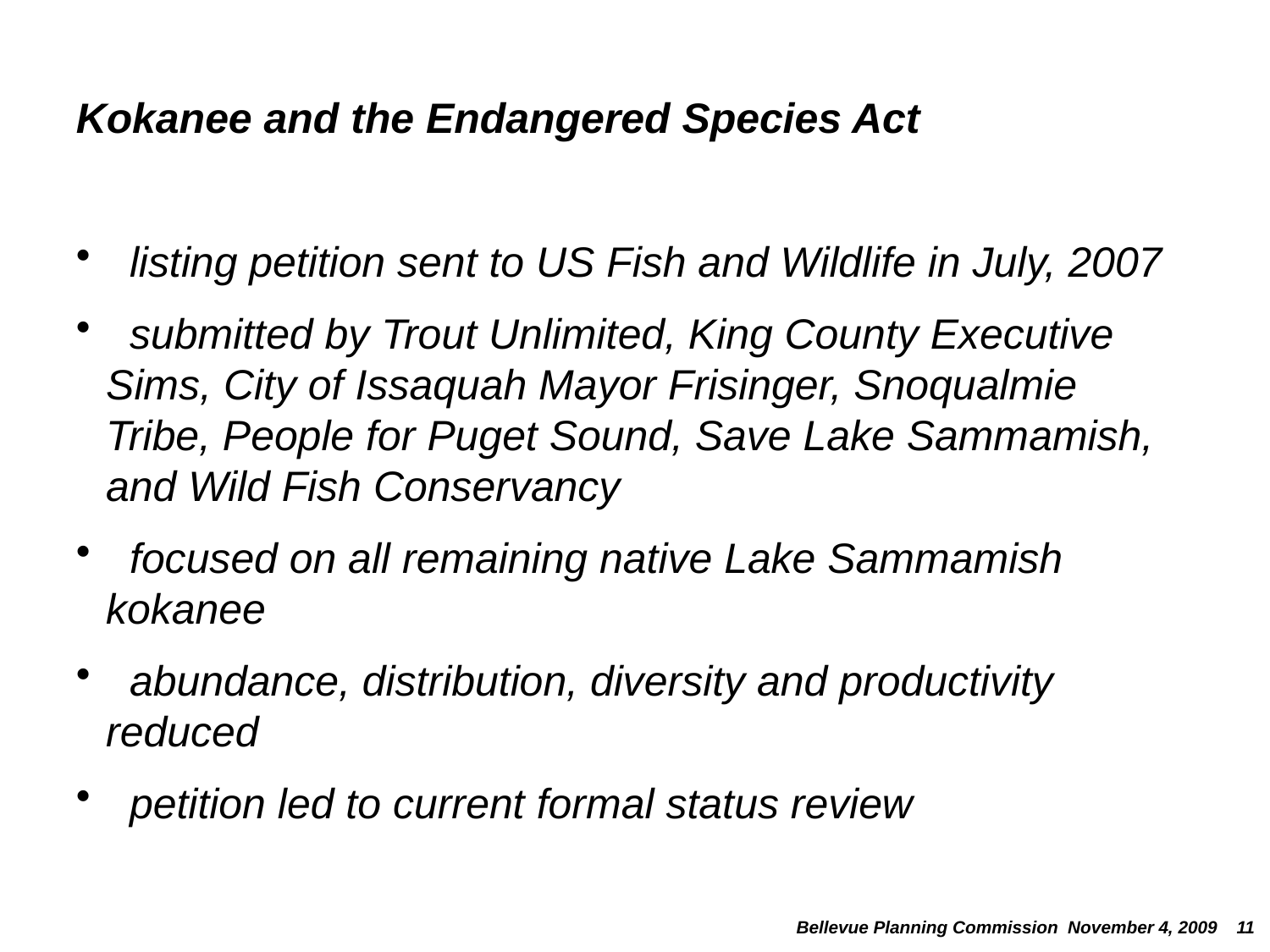

Kokanee and the Endangered Species Act

  listing petition sent to US Fish and Wildlife in July, 2007
  submitted by Trout Unlimited, King County Executive Sims, City of Issaquah Mayor Frisinger, Snoqualmie Tribe, People for Puget Sound, Save Lake Sammamish, and Wild Fish Conservancy
  focused on all remaining native Lake Sammamish kokanee
  abundance, distribution, diversity and productivity reduced
  petition led to current formal status review